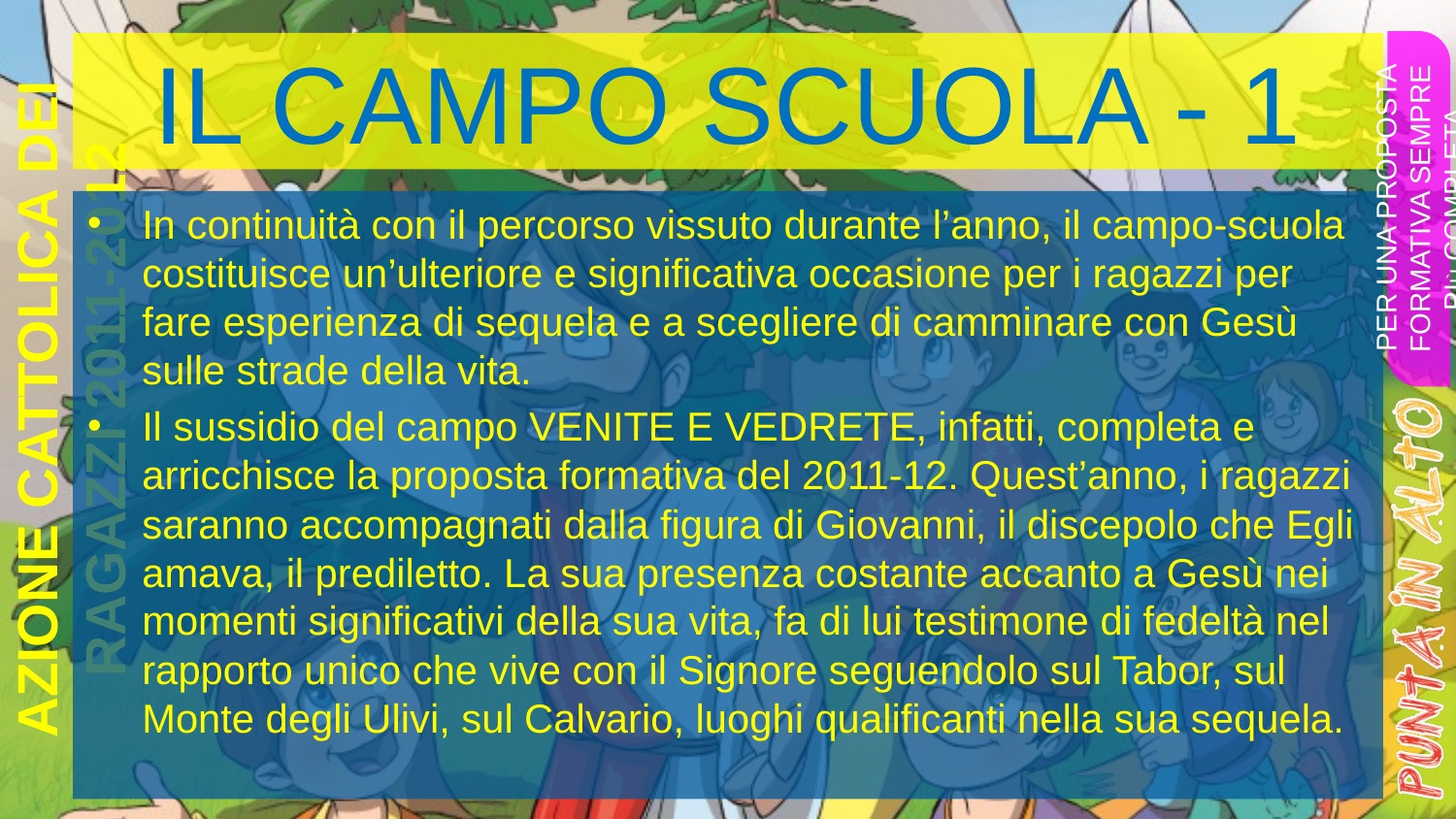

# IL CAMPO SCUOLA - 1
PER UNA PROPOSTA FORMATIVA SEMPRE PIÙ COMPLETA
In continuità con il percorso vissuto durante l’anno, il campo-scuola costituisce un’ulteriore e significativa occasione per i ragazzi per fare esperienza di sequela e a scegliere di camminare con Gesù sulle strade della vita.
Il sussidio del campo VENITE E VEDRETE, infatti, completa e arricchisce la proposta formativa del 2011-12. Quest’anno, i ragazzi saranno accompagnati dalla figura di Giovanni, il discepolo che Egli amava, il prediletto. La sua presenza costante accanto a Gesù nei momenti significativi della sua vita, fa di lui testimone di fedeltà nel rapporto unico che vive con il Signore seguendolo sul Tabor, sul Monte degli Ulivi, sul Calvario, luoghi qualificanti nella sua sequela.